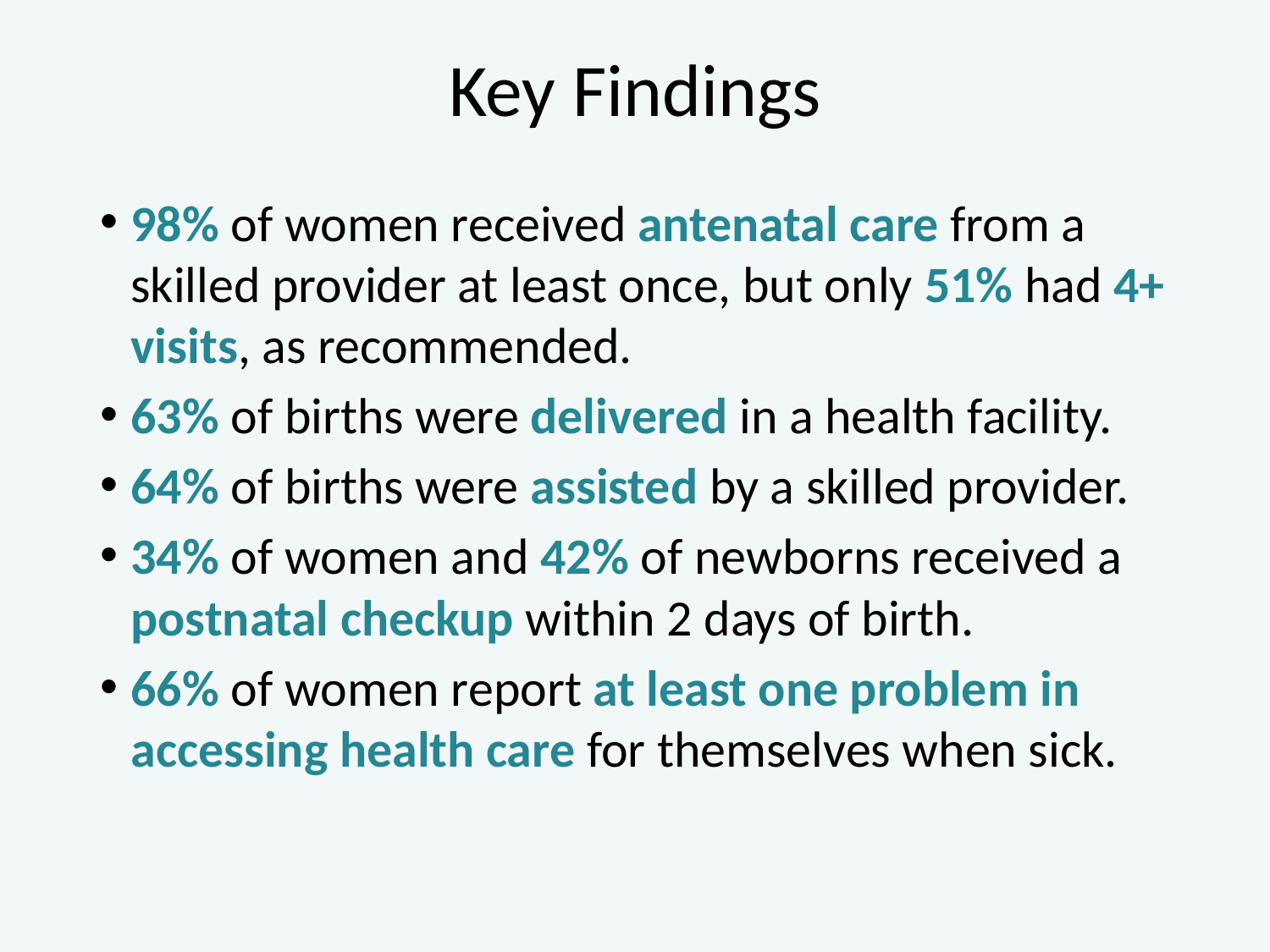

# Key Findings
98% of women received antenatal care from a skilled provider at least once, but only 51% had 4+ visits, as recommended.
63% of births were delivered in a health facility.
64% of births were assisted by a skilled provider.
34% of women and 42% of newborns received a postnatal checkup within 2 days of birth.
66% of women report at least one problem in accessing health care for themselves when sick.